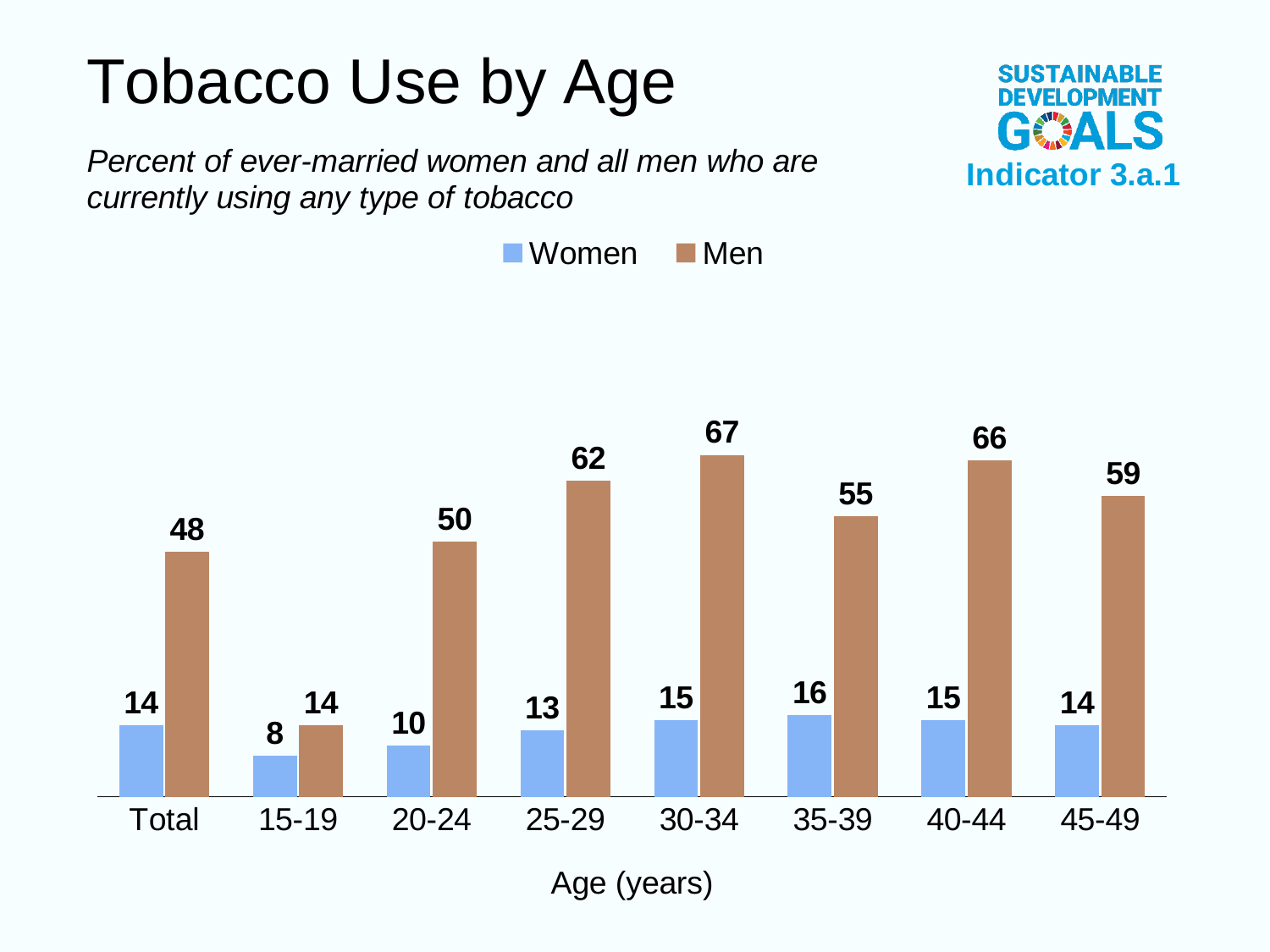

### Chart

| Category | Women | Men |
|---|---|---|
| Total | 14.0 | 48.0 |
| 15-19 | 8.0 | 14.0 |
| 20-24 | 10.0 | 50.0 |
| 25-29 | 13.0 | 62.0 |
| 30-34 | 15.0 | 67.0 |
| 35-39 | 16.0 | 55.0 |
| 40-44 | 15.0 | 66.0 |
| 45-49 | 14.0 | 59.0 |